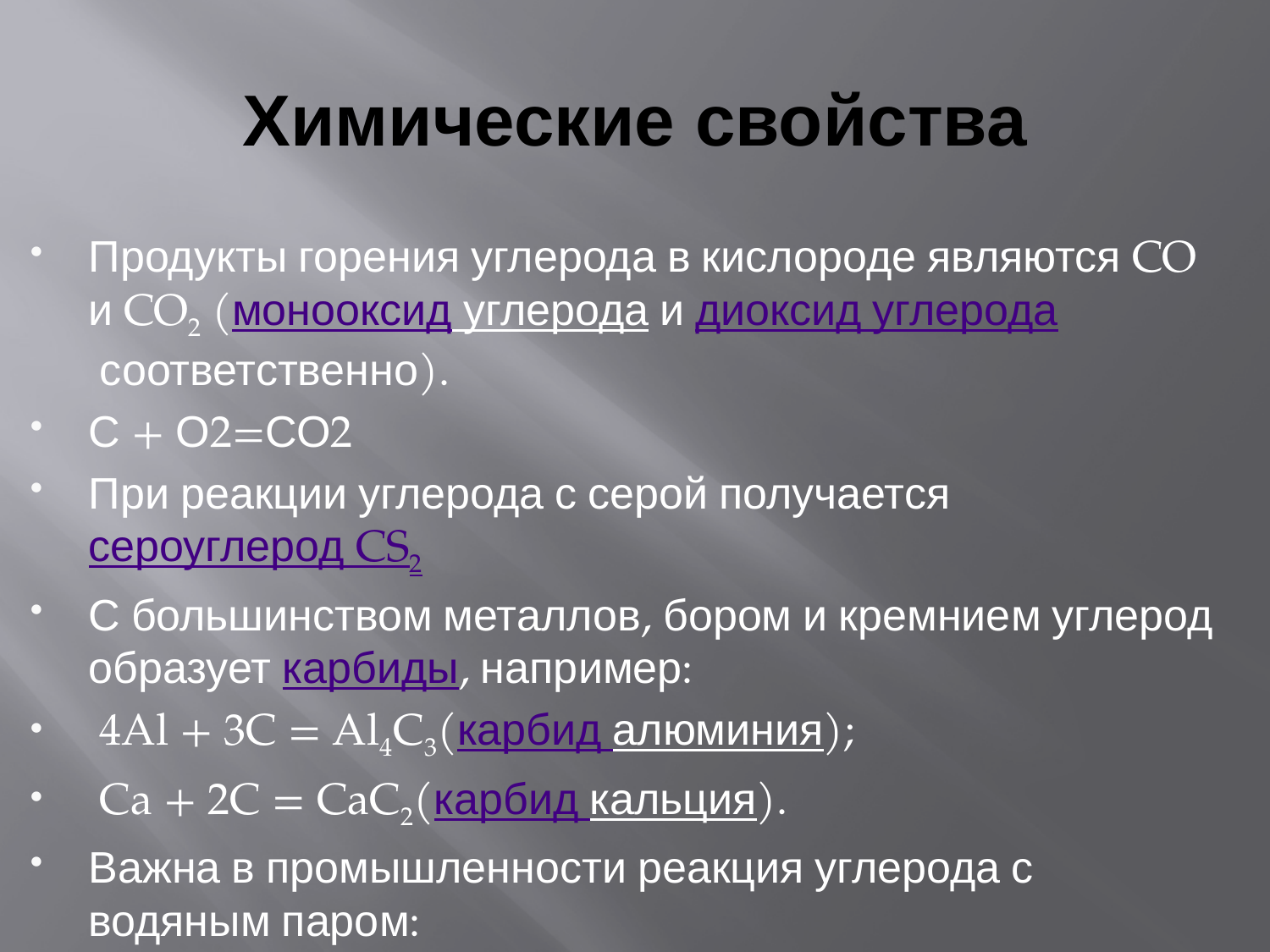

# Химические свойства
Продукты горения углерода в кислороде являются CO и CO2 (монооксид углерода и диоксид углерода соответственно).
С + О2=СО2
При реакции углерода с серой получается сероуглерод CS2
С большинством металлов, бором и кремнием углерод образует карбиды, например:
 4Al + 3C = Al4C3(карбид алюминия);
 Ca + 2C = CaC2(карбид кальция).
Важна в промышленности реакция углерода с водяным паром:
C + H2O = CO + H2